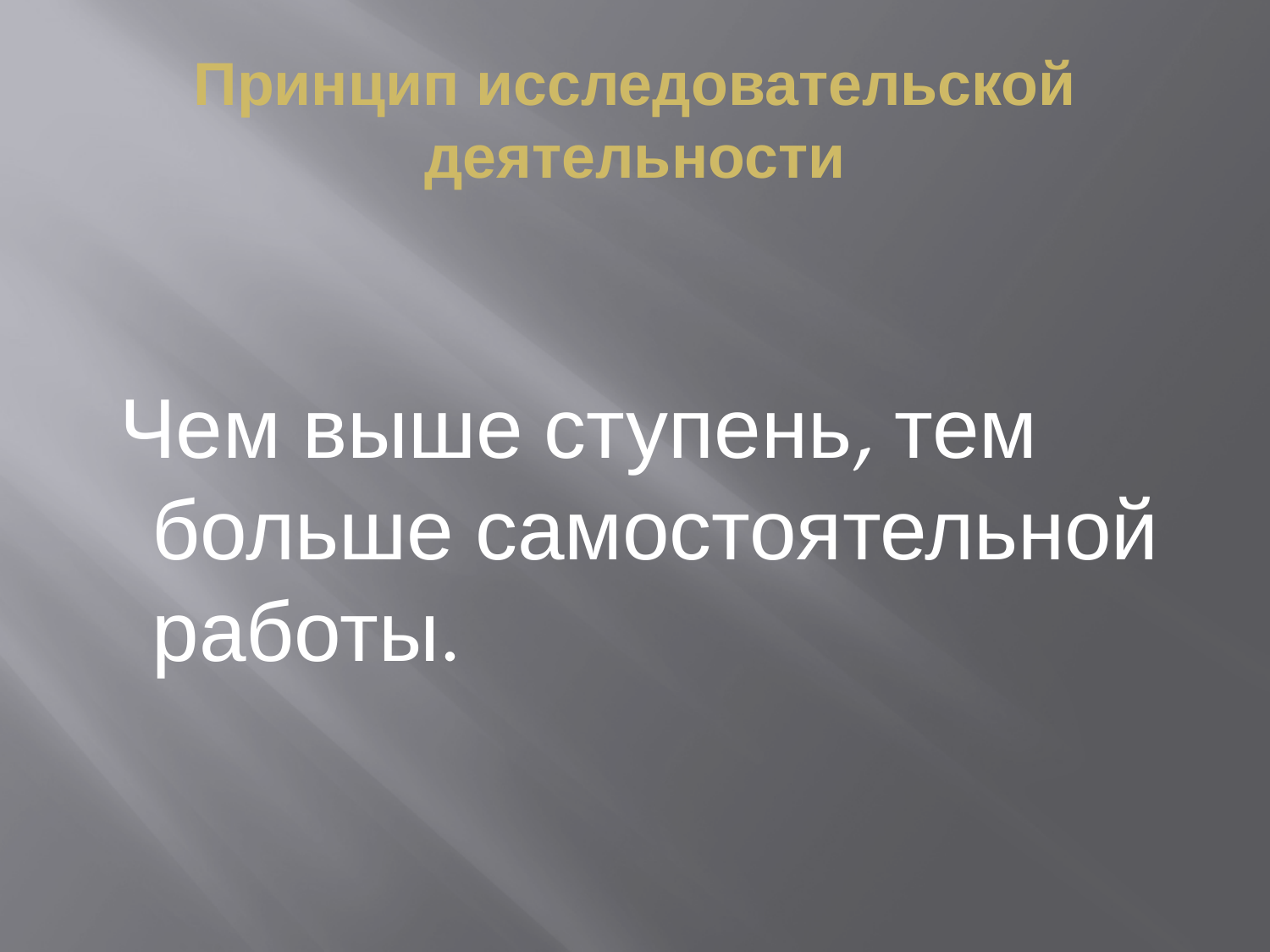

# Принцип исследовательской деятельности

  Чем выше ступень, тем больше самостоятельной работы.